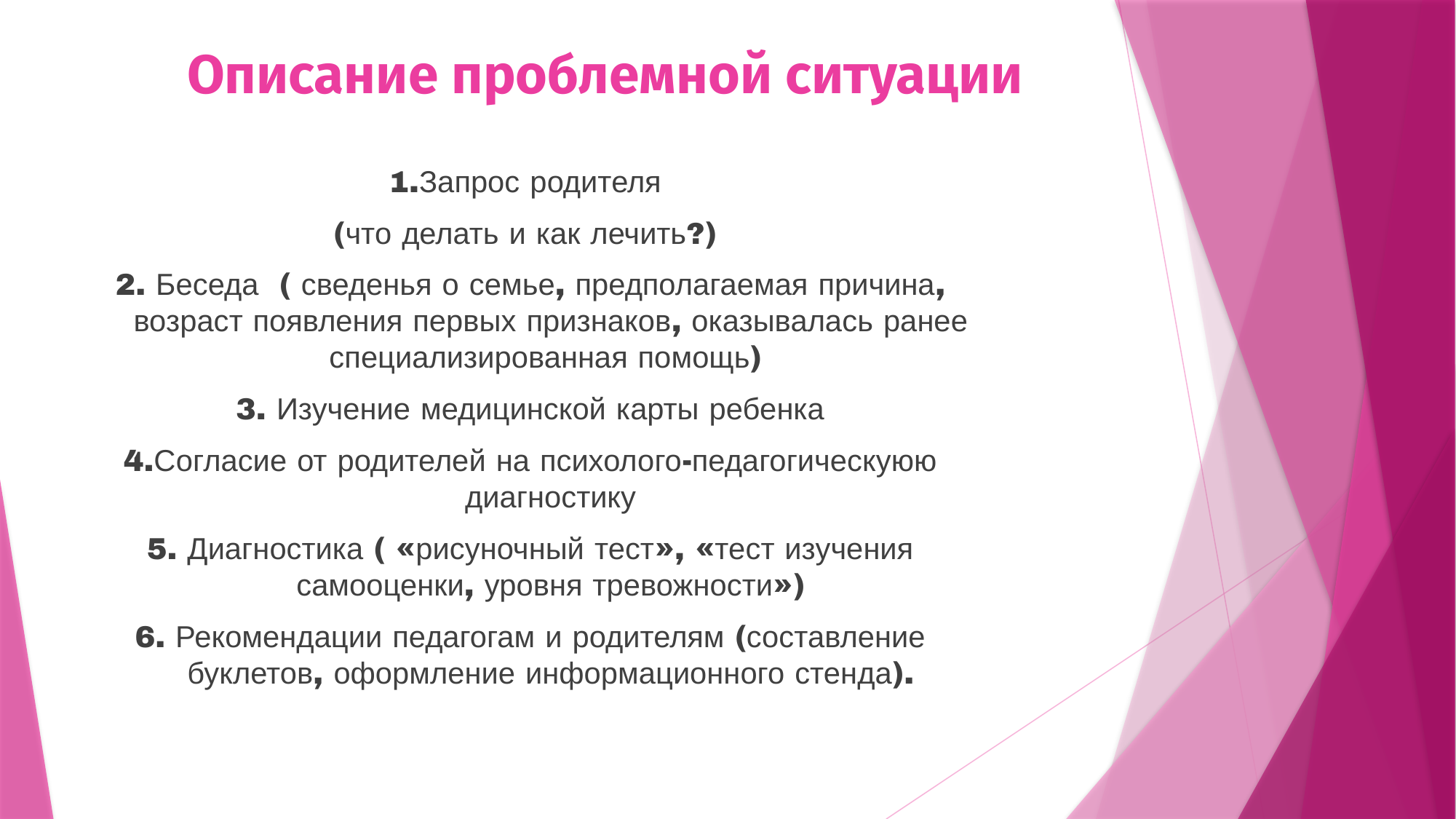

# Описание проблемной ситуации
1.Запрос родителя
(что делать и как лечить?)
2. Беседа  ( сведенья о семье, предполагаемая причина, возраст появления первых признаков, оказывалась ранее специализированная помощь)
3. Изучение медицинской карты ребенка
4.Согласие от родителей на психолого-педагогическуюю диагностику
5. Диагностика ( «рисуночный тест», «тест изучения самооценки, уровня тревожности»)
6. Рекомендации педагогам и родителям (составление буклетов, оформление информационного стенда).